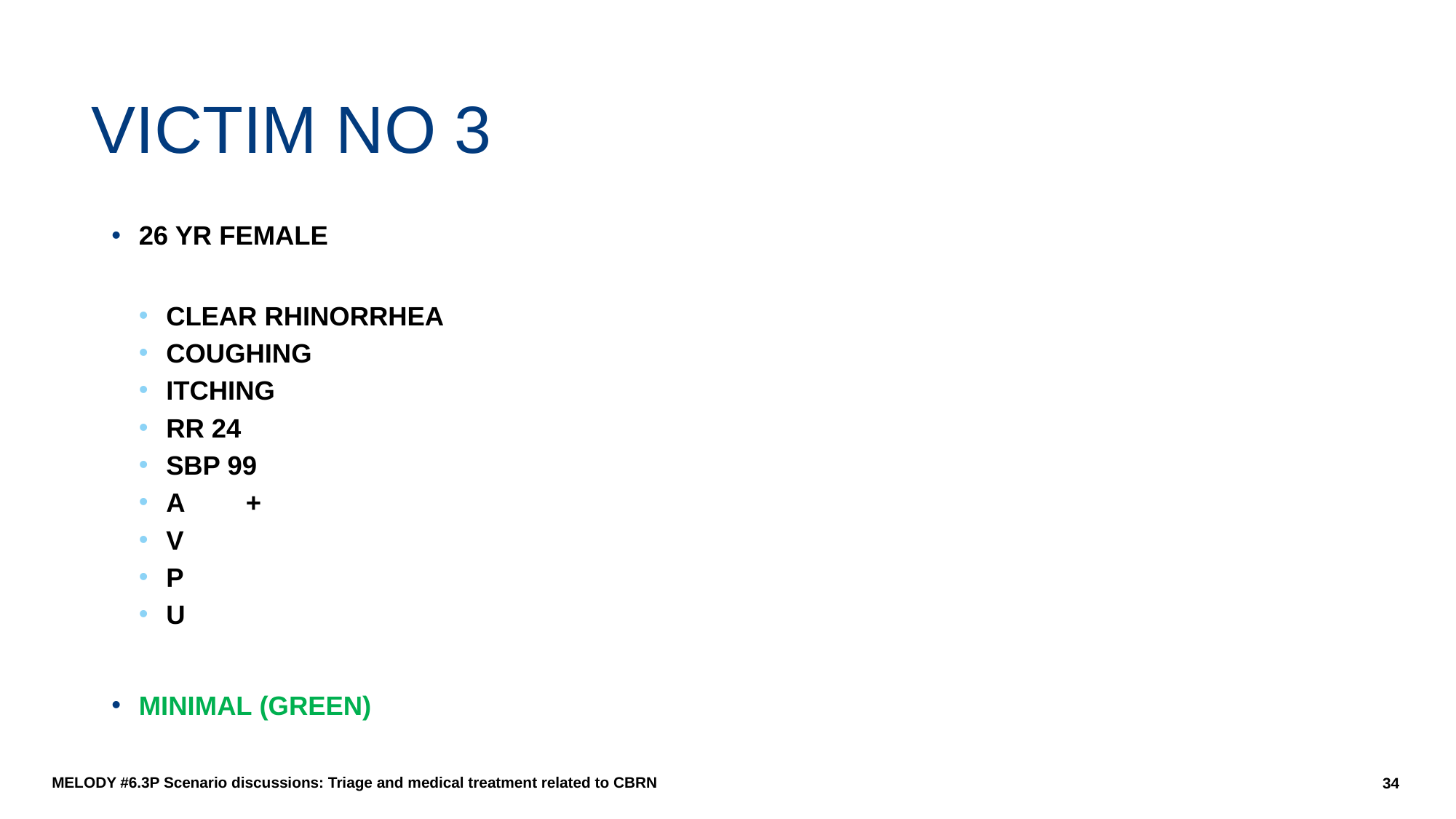

# VICTIM NO 3
26 YR FEMALE

CLEAR RHINORRHEA
COUGHING
ITCHING
RR 24
SBP 99
A	+
V
P
U

MINIMAL (GREEN)

MELODY #6.3P Scenario discussions: Triage and medical treatment related to CBRN
34